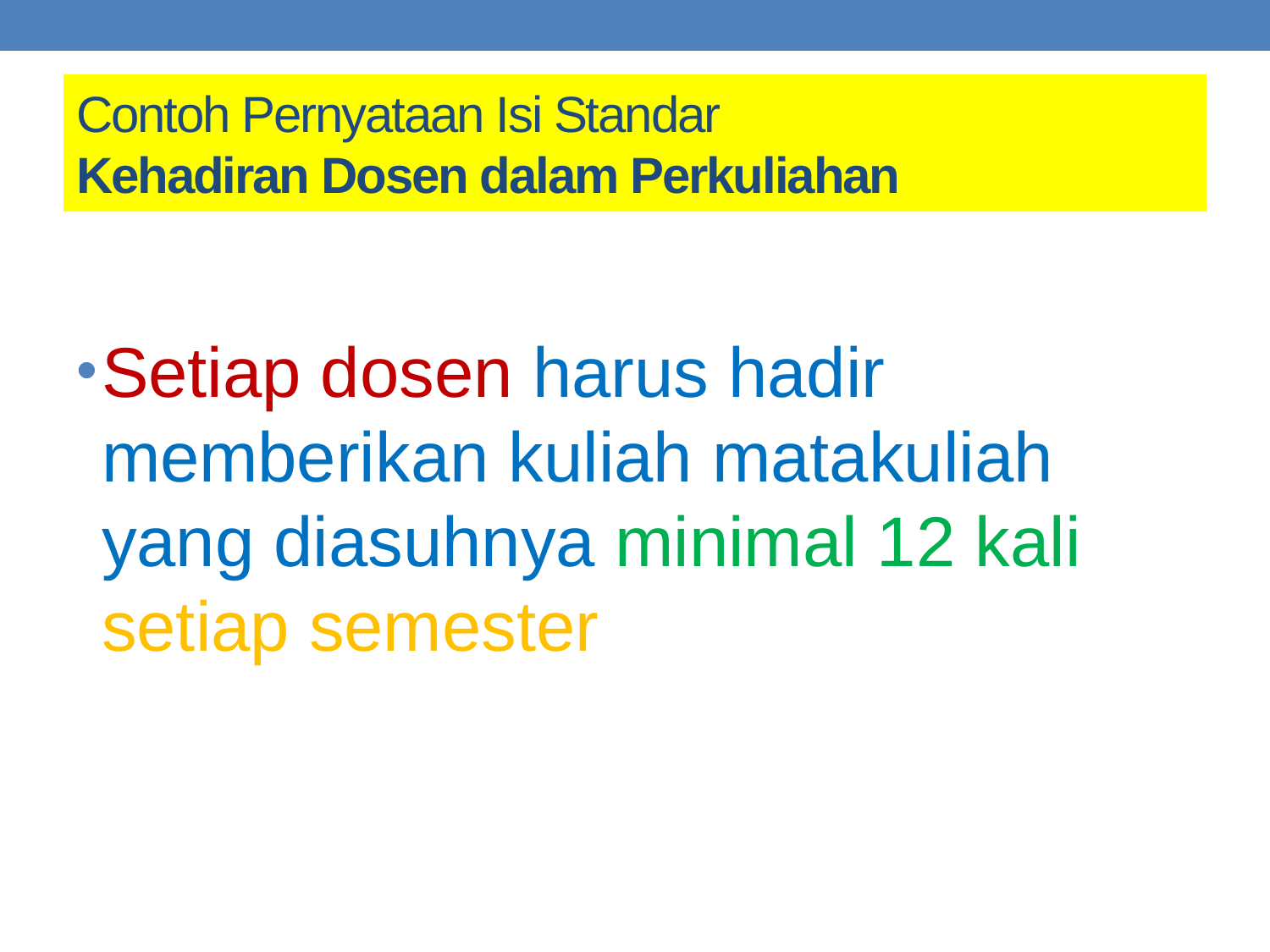

# Contoh Pernyataan Isi Standar Kehadiran Dosen dalam Perkuliahan

Setiap dosen harus hadir memberikan kuliah matakuliah yang diasuhnya minimal 12 kali setiap semester